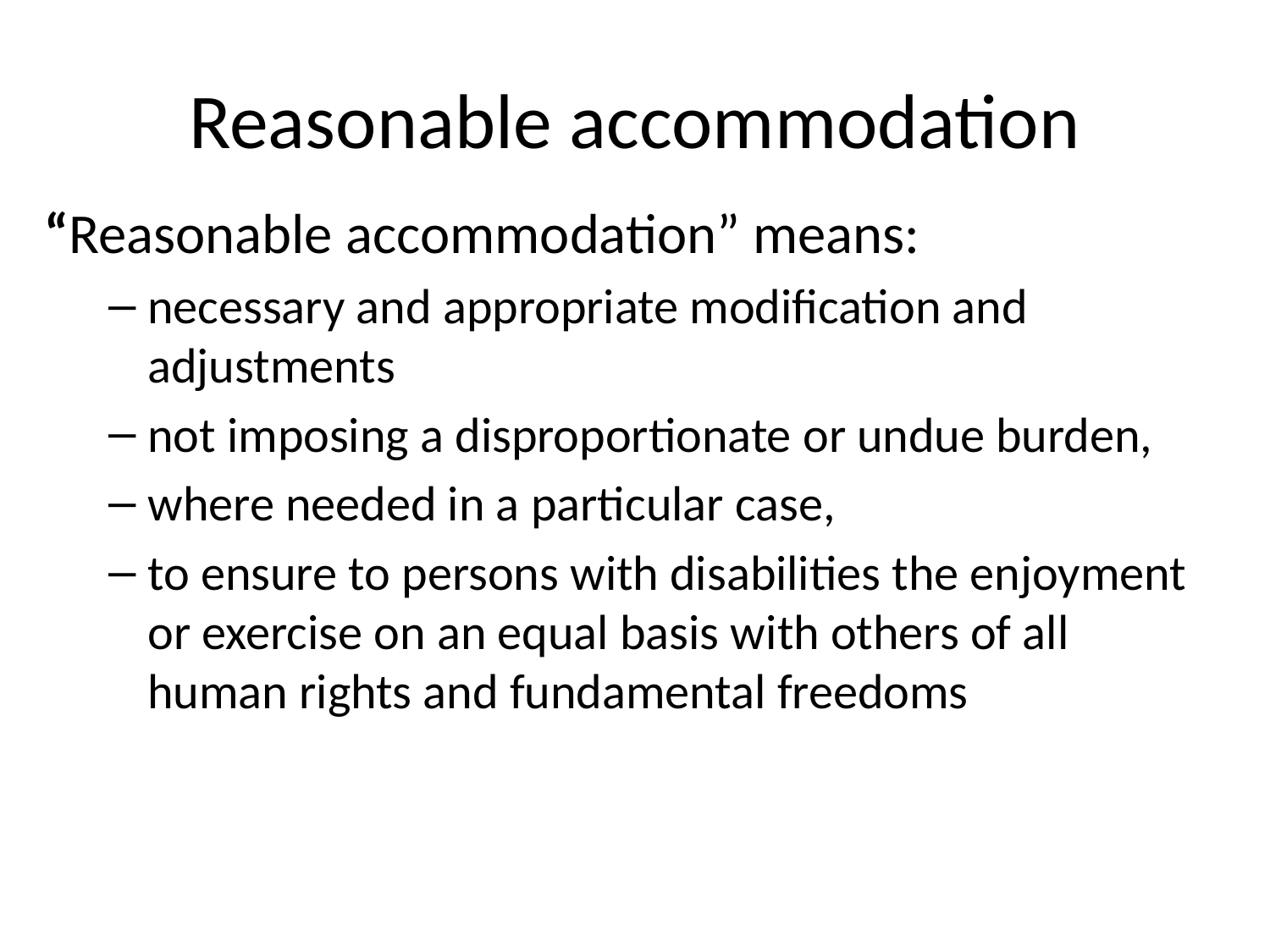

# Reasonable accommodation
“Reasonable accommodation” means:
necessary and appropriate modification and adjustments
not imposing a disproportionate or undue burden,
where needed in a particular case,
to ensure to persons with disabilities the enjoyment or exercise on an equal basis with others of all human rights and fundamental freedoms